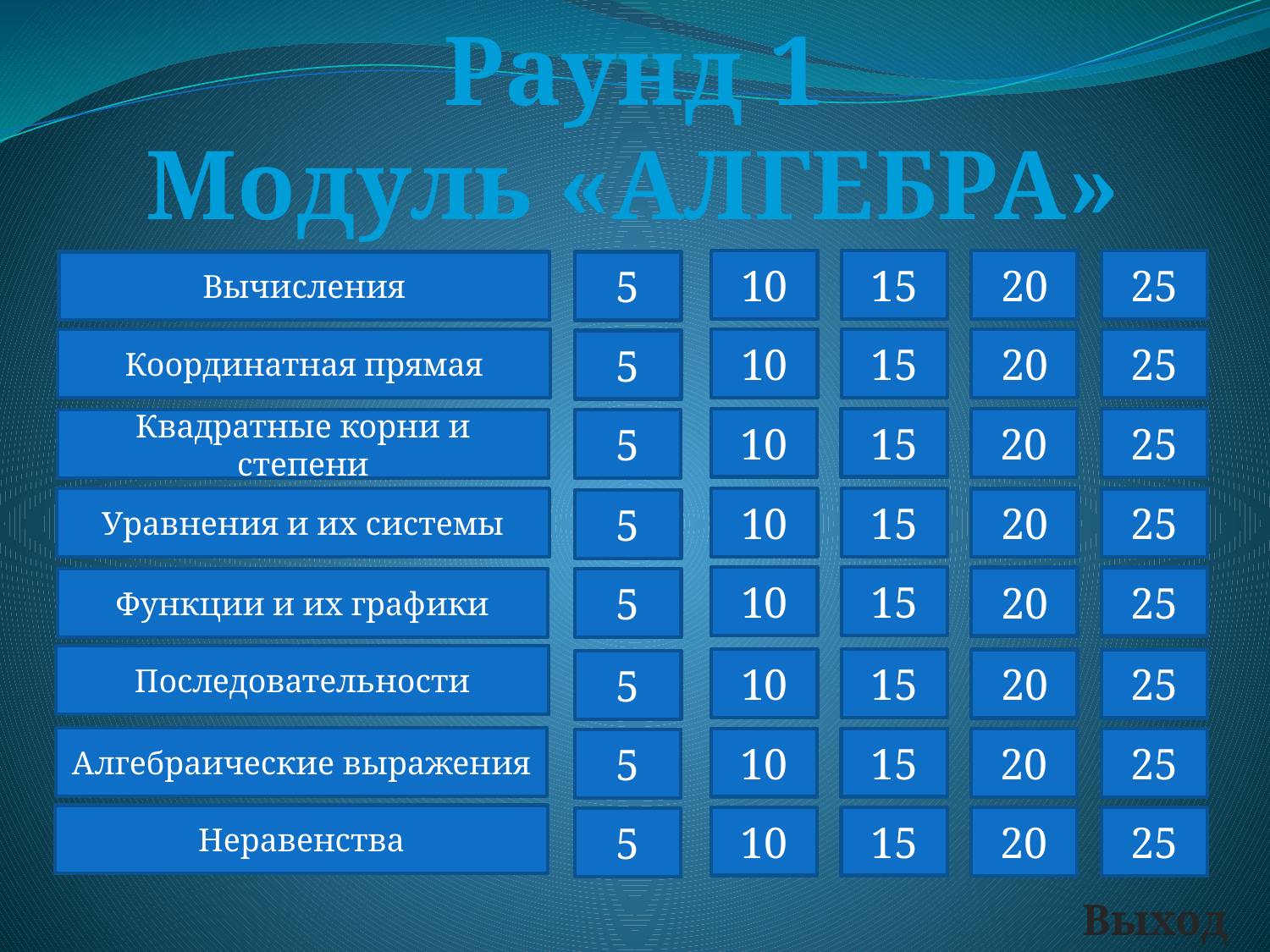

Раунд 1
Модуль «АЛГЕБРА»
10
15
25
20
Вычисления
5
Координатная прямая
10
15
25
20
5
10
15
25
20
Квадратные корни и степени
5
Уравнения и их системы
10
15
25
20
5
10
15
25
20
Функции и их графики
5
Последовательности
10
15
25
20
5
Алгебраические выражения
10
15
25
20
5
Неравенства
10
15
25
20
5
Выход